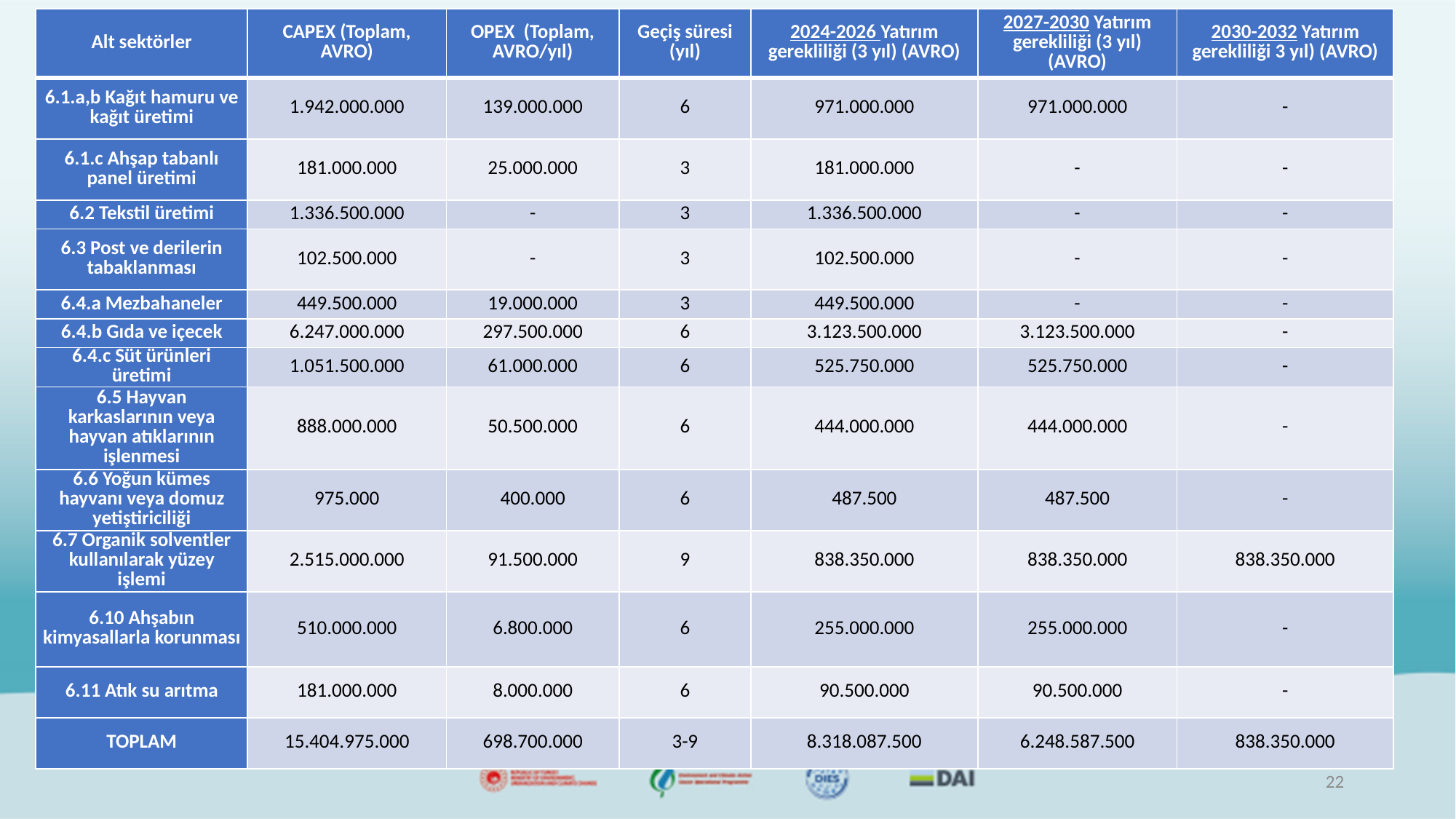

| Alt sektörler | CAPEX (Toplam, AVRO) | OPEX (Toplam, AVRO/yıl) | Geçiş süresi (yıl) | 2024-2026 Yatırım gerekliliği (3 yıl) (AVRO) | 2027-2030 Yatırım gerekliliği (3 yıl) (AVRO) | 2030-2032 Yatırım gerekliliği 3 yıl) (AVRO) |
| --- | --- | --- | --- | --- | --- | --- |
| 6.1.a,b Kağıt hamuru ve kağıt üretimi | 1.942.000.000 | 139.000.000 | 6 | 971.000.000 | 971.000.000 | - |
| 6.1.c Ahşap tabanlı panel üretimi | 181.000.000 | 25.000.000 | 3 | 181.000.000 | - | - |
| 6.2 Tekstil üretimi | 1.336.500.000 | - | 3 | 1.336.500.000 | - | - |
| 6.3 Post ve derilerin tabaklanması | 102.500.000 | - | 3 | 102.500.000 | - | - |
| 6.4.a Mezbahaneler | 449.500.000 | 19.000.000 | 3 | 449.500.000 | - | - |
| 6.4.b Gıda ve içecek | 6.247.000.000 | 297.500.000 | 6 | 3.123.500.000 | 3.123.500.000 | - |
| 6.4.c Süt ürünleri üretimi | 1.051.500.000 | 61.000.000 | 6 | 525.750.000 | 525.750.000 | - |
| 6.5 Hayvan karkaslarının veya hayvan atıklarının işlenmesi | 888.000.000 | 50.500.000 | 6 | 444.000.000 | 444.000.000 | - |
| 6.6 Yoğun kümes hayvanı veya domuz yetiştiriciliği | 975.000 | 400.000 | 6 | 487.500 | 487.500 | - |
| 6.7 Organik solventler kullanılarak yüzey işlemi | 2.515.000.000 | 91.500.000 | 9 | 838.350.000 | 838.350.000 | 838.350.000 |
| 6.10 Ahşabın kimyasallarla korunması | 510.000.000 | 6.800.000 | 6 | 255.000.000 | 255.000.000 | - |
| 6.11 Atık su arıtma | 181.000.000 | 8.000.000 | 6 | 90.500.000 | 90.500.000 | - |
| TOPLAM | 15.404.975.000 | 698.700.000 | 3-9 | 8.318.087.500 | 6.248.587.500 | 838.350.000 |
22